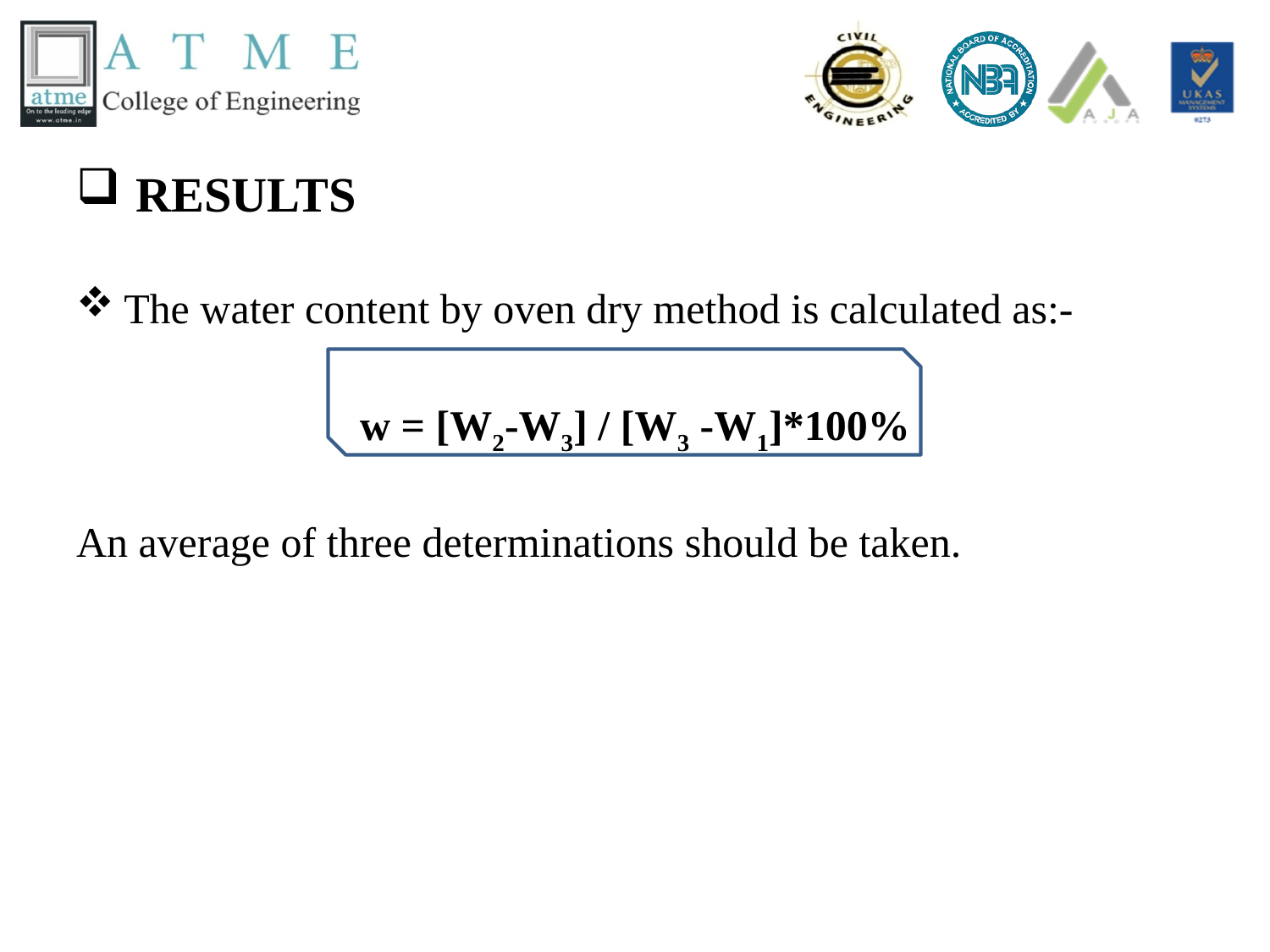

RESULTS
The water content by oven dry method is calculated as:-
w = [W2-W3] / [W3 -W1]*100%
An average of three determinations should be taken.